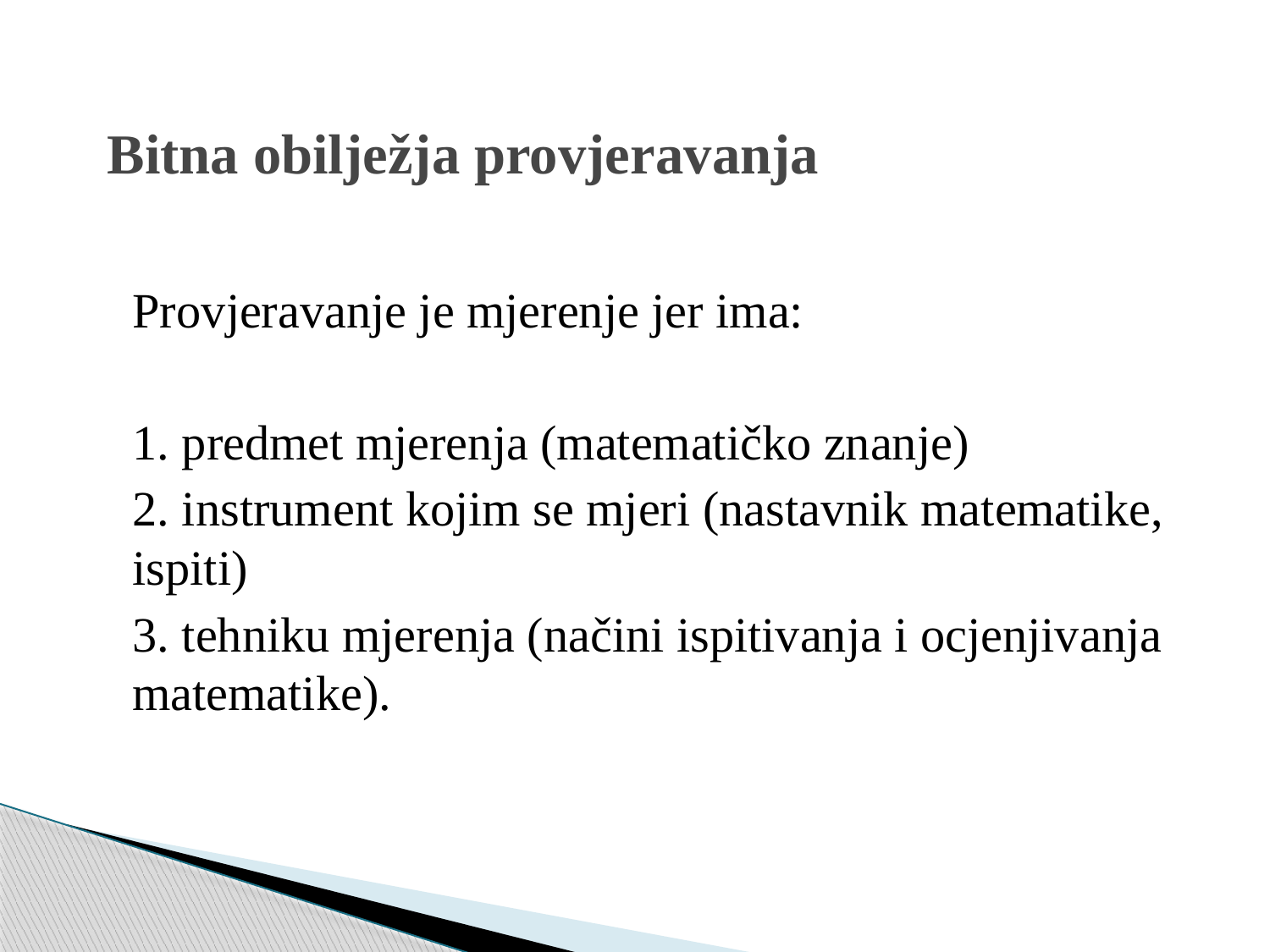

# Bitna obilježja provjeravanja

Provjeravanje je mjerenje jer ima:

1. predmet mjerenja (matematičko znanje)
2. instrument kojim se mjeri (nastavnik matematike, ispiti)
3. tehniku mjerenja (načini ispitivanja i ocjenjivanja matematike).